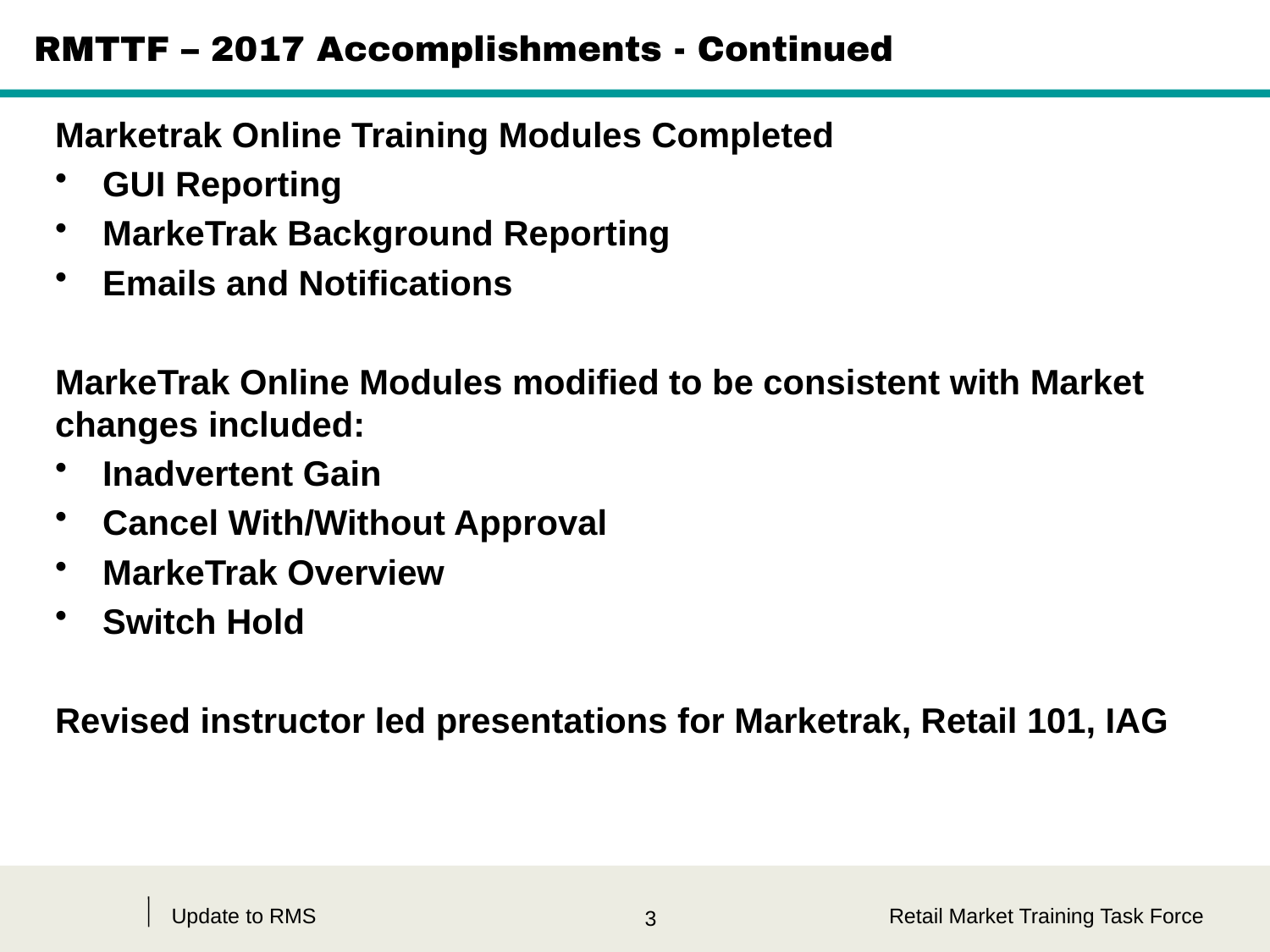

# RMTTF – 2017 Accomplishments - Continued
Marketrak Online Training Modules Completed
GUI Reporting
MarkeTrak Background Reporting
Emails and Notifications

MarkeTrak Online Modules modified to be consistent with Market changes included:
Inadvertent Gain
Cancel With/Without Approval
MarkeTrak Overview
Switch Hold

Revised instructor led presentations for Marketrak, Retail 101, IAG

Update to RMS
Retail Market Training Task Force